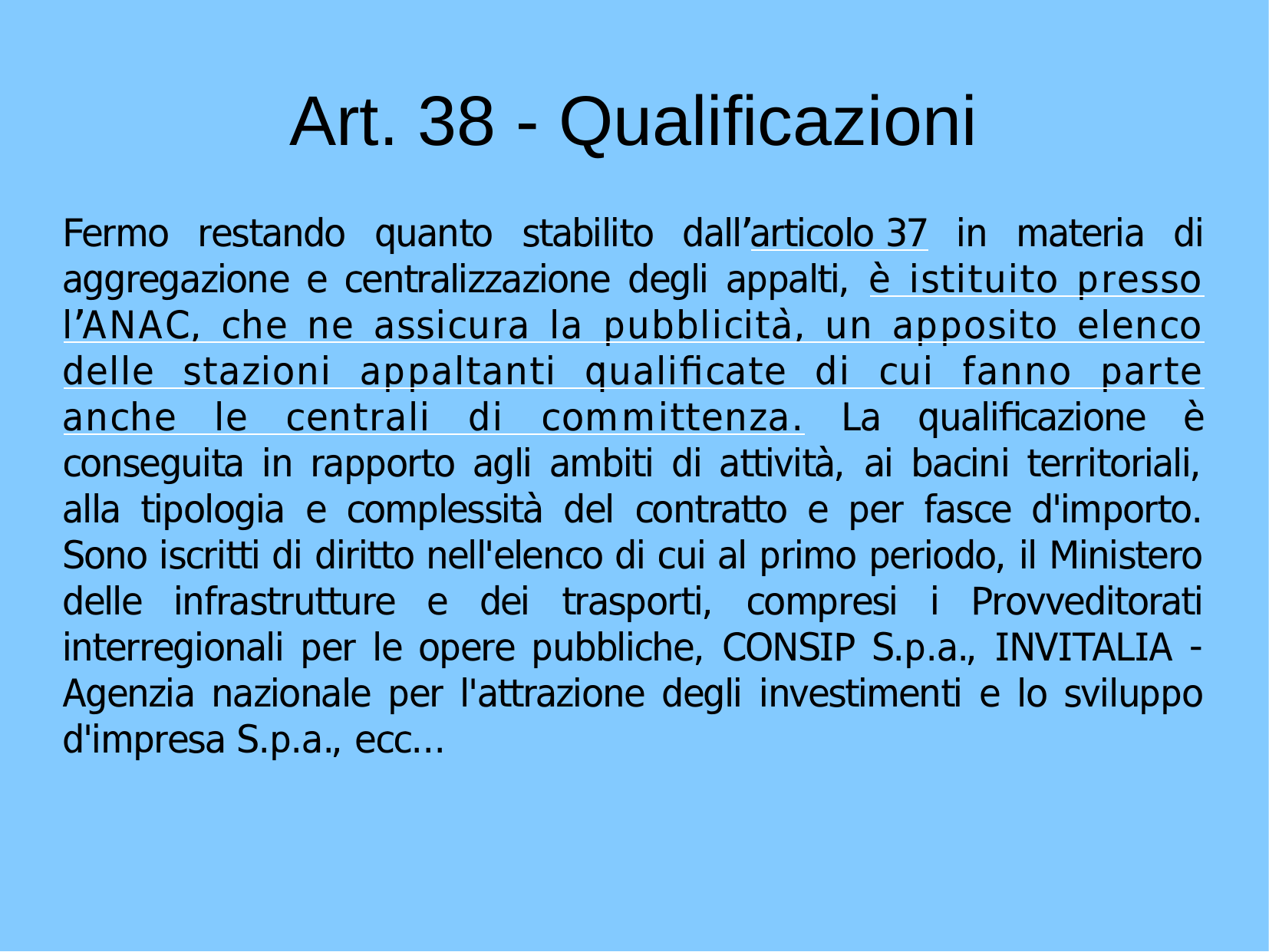

Art. 38 - Qualificazioni
Fermo restando quanto stabilito dall’articolo 37 in materia di aggregazione e centralizzazione degli appalti, è istituito presso l’ANAC, che ne assicura la pubblicità, un apposito elenco delle stazioni appaltanti qualificate di cui fanno parte anche le centrali di committenza. La qualificazione è conseguita in rapporto agli ambiti di attività, ai bacini territoriali, alla tipologia e complessità del contratto e per fasce d'importo. Sono iscritti di diritto nell'elenco di cui al primo periodo, il Ministero delle infrastrutture e dei trasporti, compresi i Provveditorati interregionali per le opere pubbliche, CONSIP S.p.a., INVITALIA - Agenzia nazionale per l'attrazione degli investimenti e lo sviluppo d'impresa S.p.a., ecc...